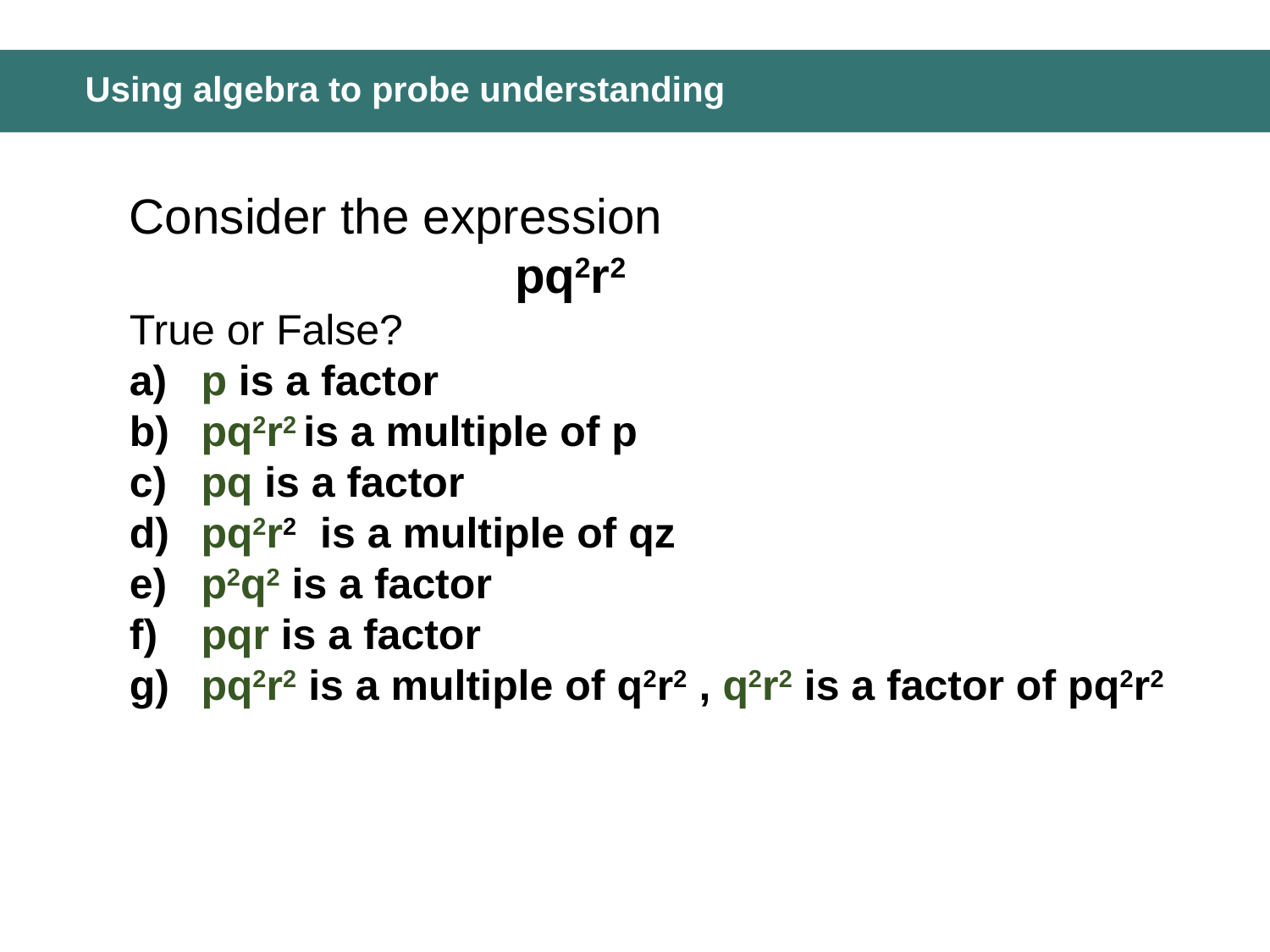

# Using algebra to probe understanding
Consider the expression
                            pq2r2
True or False?
p is a factor
pq2r2 is a multiple of p
pq is a factor
pq2r2  is a multiple of qz
p2q2 is a factor
pqr is a factor
pq2r2 is a multiple of q2r2 , q2r2 is a factor of pq2r2